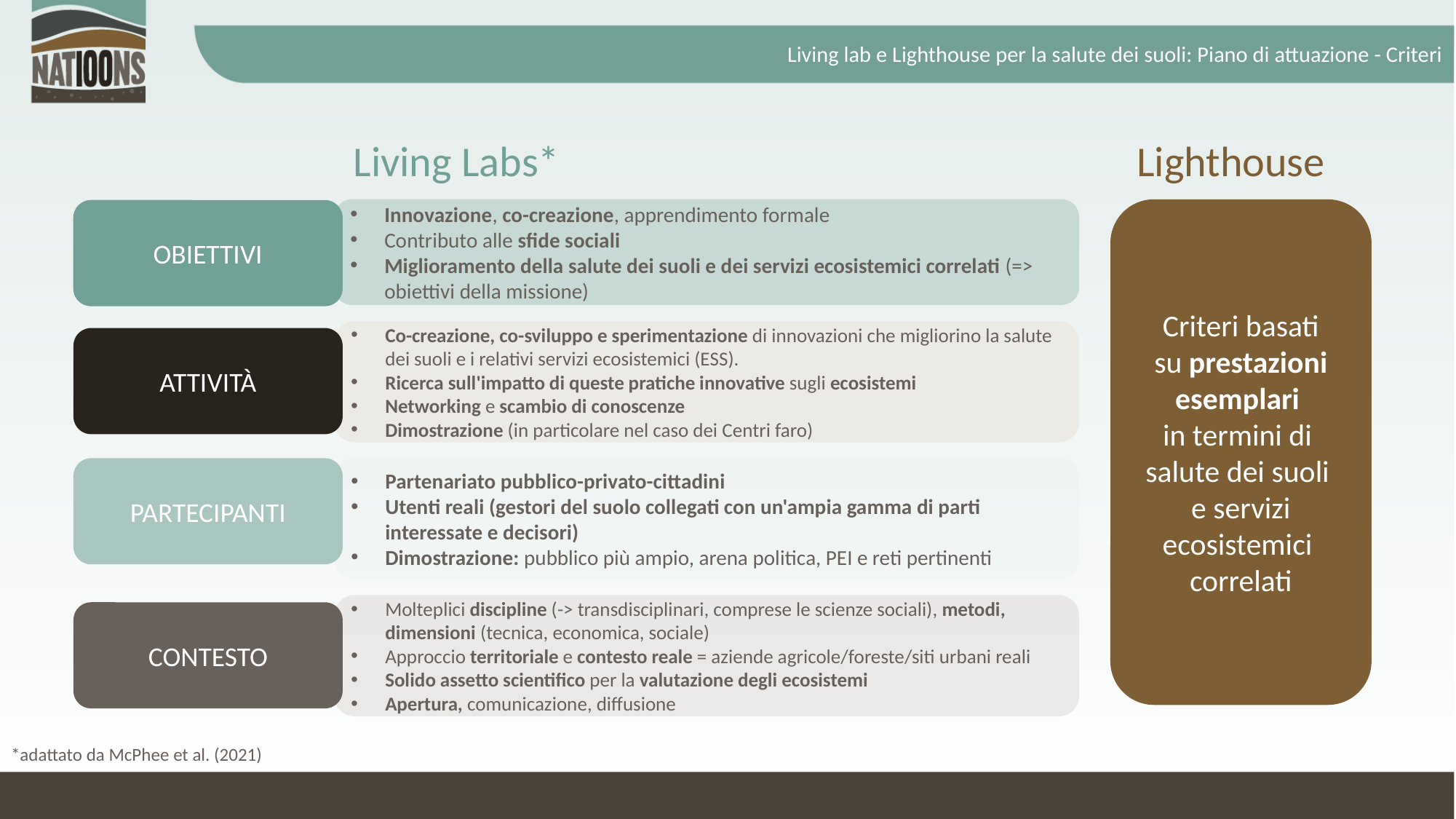

# Living lab e Lighthouse per la salute dei suoli: Piano di attuazione - Criteri
Lighthouse
Living Labs*
Innovazione, co-creazione, apprendimento formale
Contributo alle sfide sociali
Miglioramento della salute dei suoli e dei servizi ecosistemici correlati (=> obiettivi della missione)
Criteri basati
su prestazioni esemplari
in termini di
salute dei suoli
e servizi ecosistemici
 correlati
OBIETTIVI
Co-creazione, co-sviluppo e sperimentazione di innovazioni che migliorino la salute dei suoli e i relativi servizi ecosistemici (ESS).
Ricerca sull'impatto di queste pratiche innovative sugli ecosistemi
Networking e scambio di conoscenze
Dimostrazione (in particolare nel caso dei Centri faro)
ATTIVITÀ
Partenariato pubblico-privato-cittadini
Utenti reali (gestori del suolo collegati con un'ampia gamma di parti interessate e decisori)
Dimostrazione: pubblico più ampio, arena politica, PEI e reti pertinenti
PARTECIPANTI
Molteplici discipline (-> transdisciplinari, comprese le scienze sociali), metodi, dimensioni (tecnica, economica, sociale)
Approccio territoriale e contesto reale = aziende agricole/foreste/siti urbani reali
Solido assetto scientifico per la valutazione degli ecosistemi
Apertura, comunicazione, diffusione
CONTESTO
*adattato da McPhee et al. (2021)